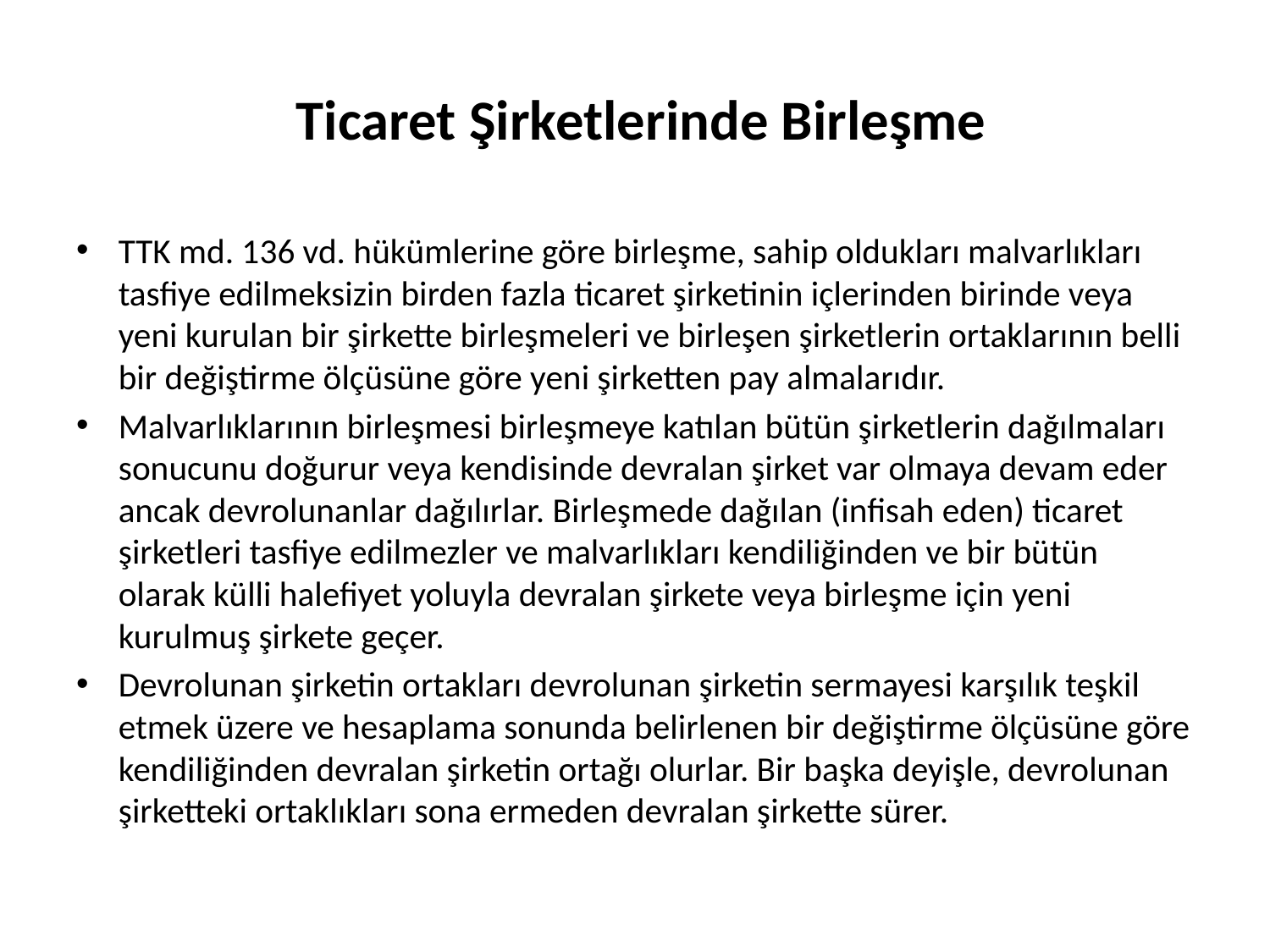

# Ticaret Şirketlerinde Birleşme
TTK md. 136 vd. hükümlerine göre birleşme, sahip oldukları malvarlıkları tasfiye edilmeksizin birden fazla ticaret şirketinin içlerinden birinde veya yeni kurulan bir şirkette birleşmeleri ve birleşen şirketlerin ortaklarının belli bir değiştirme ölçüsüne göre yeni şirketten pay almalarıdır.
Malvarlıklarının birleşmesi birleşmeye katılan bütün şirketlerin dağılmaları sonucunu doğurur veya kendisinde devralan şirket var olmaya devam eder ancak devrolunanlar dağılırlar. Birleşmede dağılan (infisah eden) ticaret şirketleri tasfiye edilmezler ve malvarlıkları kendiliğinden ve bir bütün olarak külli halefiyet yoluyla devralan şirkete veya birleşme için yeni kurulmuş şirkete geçer.
Devrolunan şirketin ortakları devrolunan şirketin sermayesi karşılık teşkil etmek üzere ve hesaplama sonunda belirlenen bir değiştirme ölçüsüne göre kendiliğinden devralan şirketin ortağı olurlar. Bir başka deyişle, devrolunan şirketteki ortaklıkları sona ermeden devralan şirkette sürer.